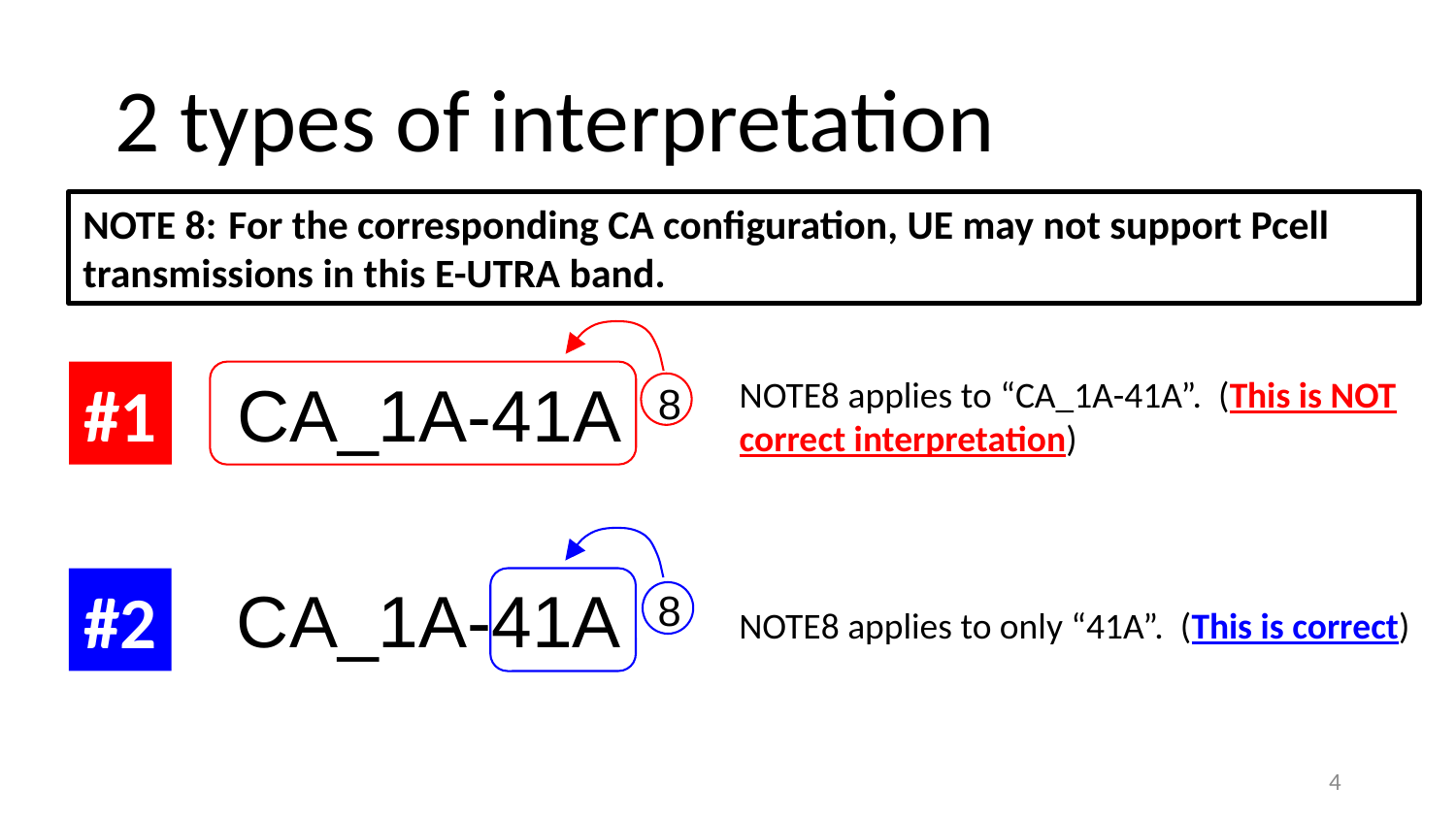

# 2 types of interpretation
NOTE 8:	For the corresponding CA configuration, UE may not support Pcell transmissions in this E-UTRA band.

#1
  CA_1A-41A  8

NOTE8 applies to “CA_1A-41A”.  (This is NOT correct interpretation)

#2
  CA_1A-41A  8

NOTE8 applies to only “41A”.  (This is correct)
4